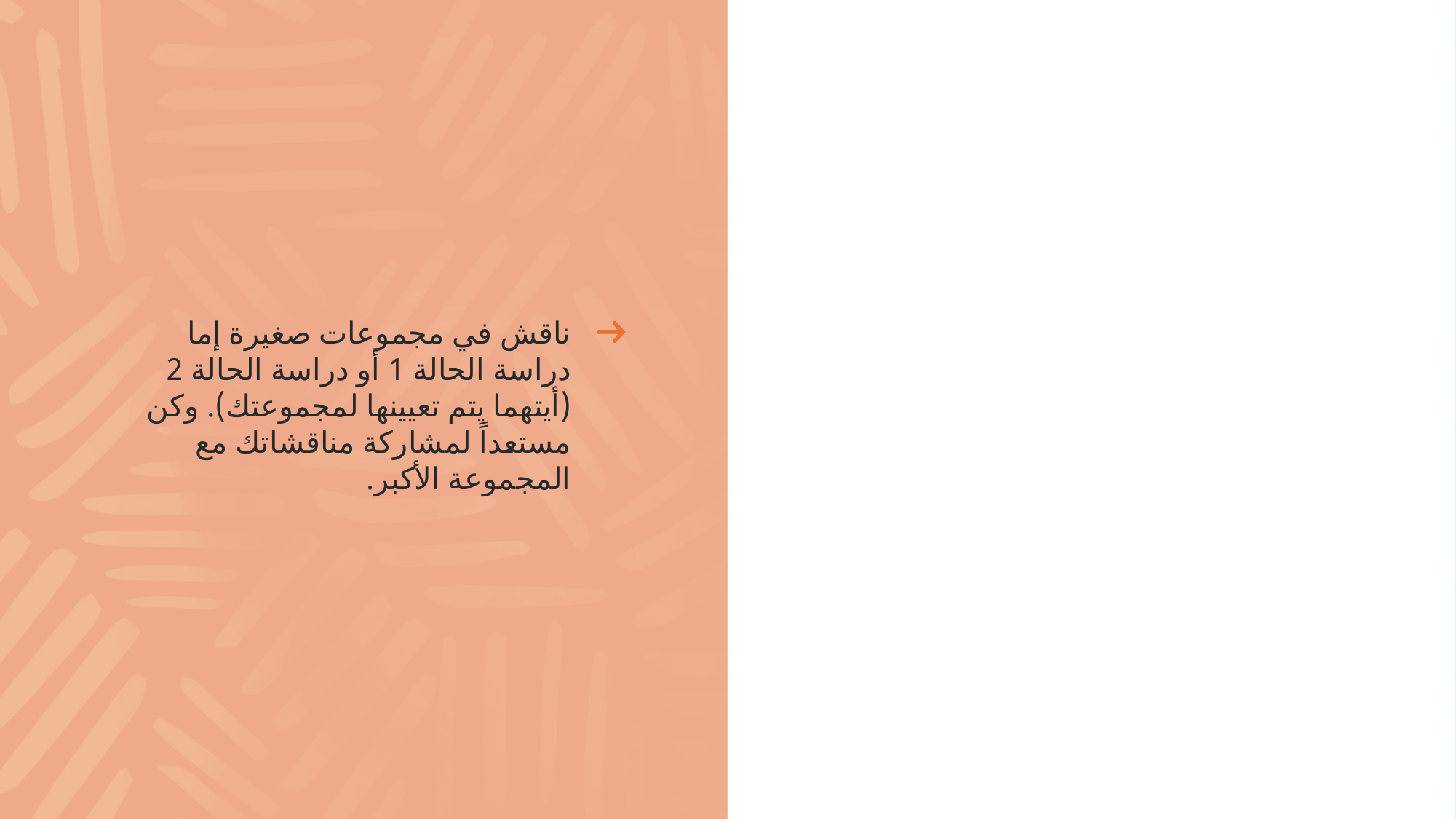

ناقش في مجموعات صغيرة إما دراسة الحالة 1 أو دراسة الحالة 2 (أيتهما يتم تعيينها لمجموعتك). وكن مستعداً لمشاركة مناقشاتك مع المجموعة الأكبر.
النشاط:
استنتاج الخلاصة